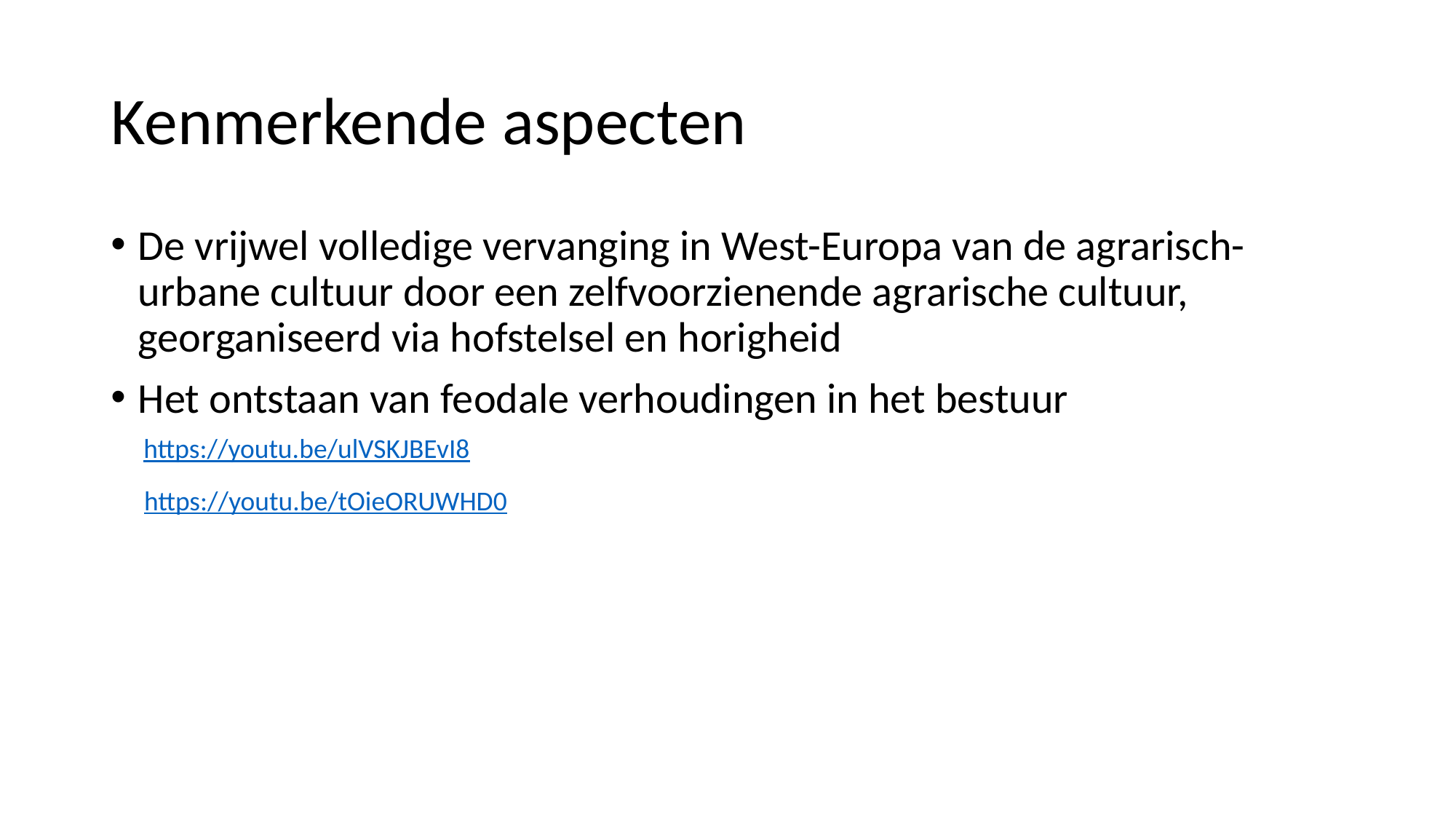

# Kenmerkende aspecten
De vrijwel volledige vervanging in West-Europa van de agrarisch-urbane cultuur door een zelfvoorzienende agrarische cultuur, georganiseerd via hofstelsel en horigheid
Het ontstaan van feodale verhoudingen in het bestuur
https://youtu.be/ulVSKJBEvI8
https://youtu.be/tOieORUWHD0